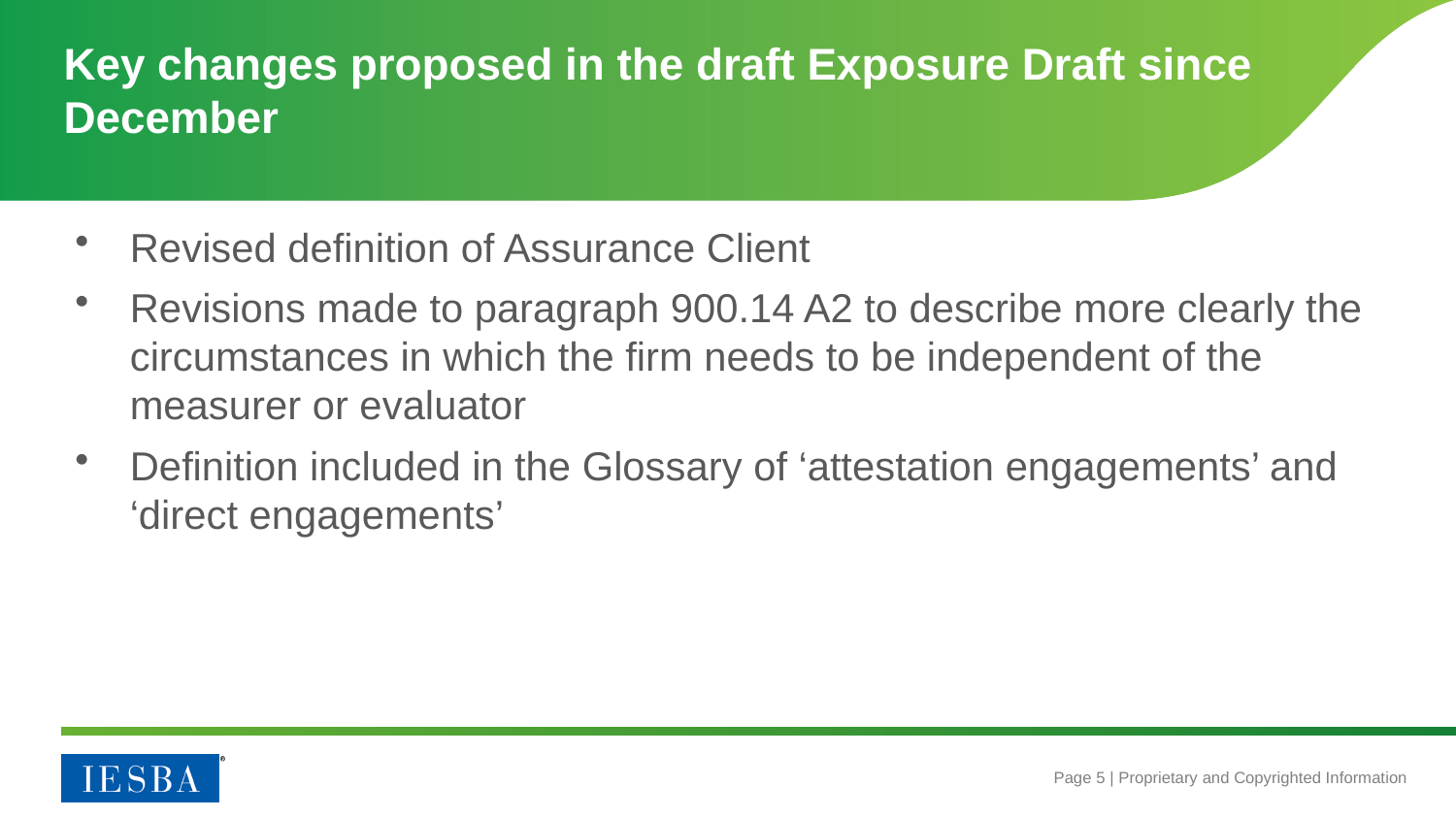

# Key changes proposed in the draft Exposure Draft since December
Revised definition of Assurance Client
Revisions made to paragraph 900.14 A2 to describe more clearly the circumstances in which the firm needs to be independent of the measurer or evaluator
Definition included in the Glossary of ‘attestation engagements’ and ‘direct engagements’